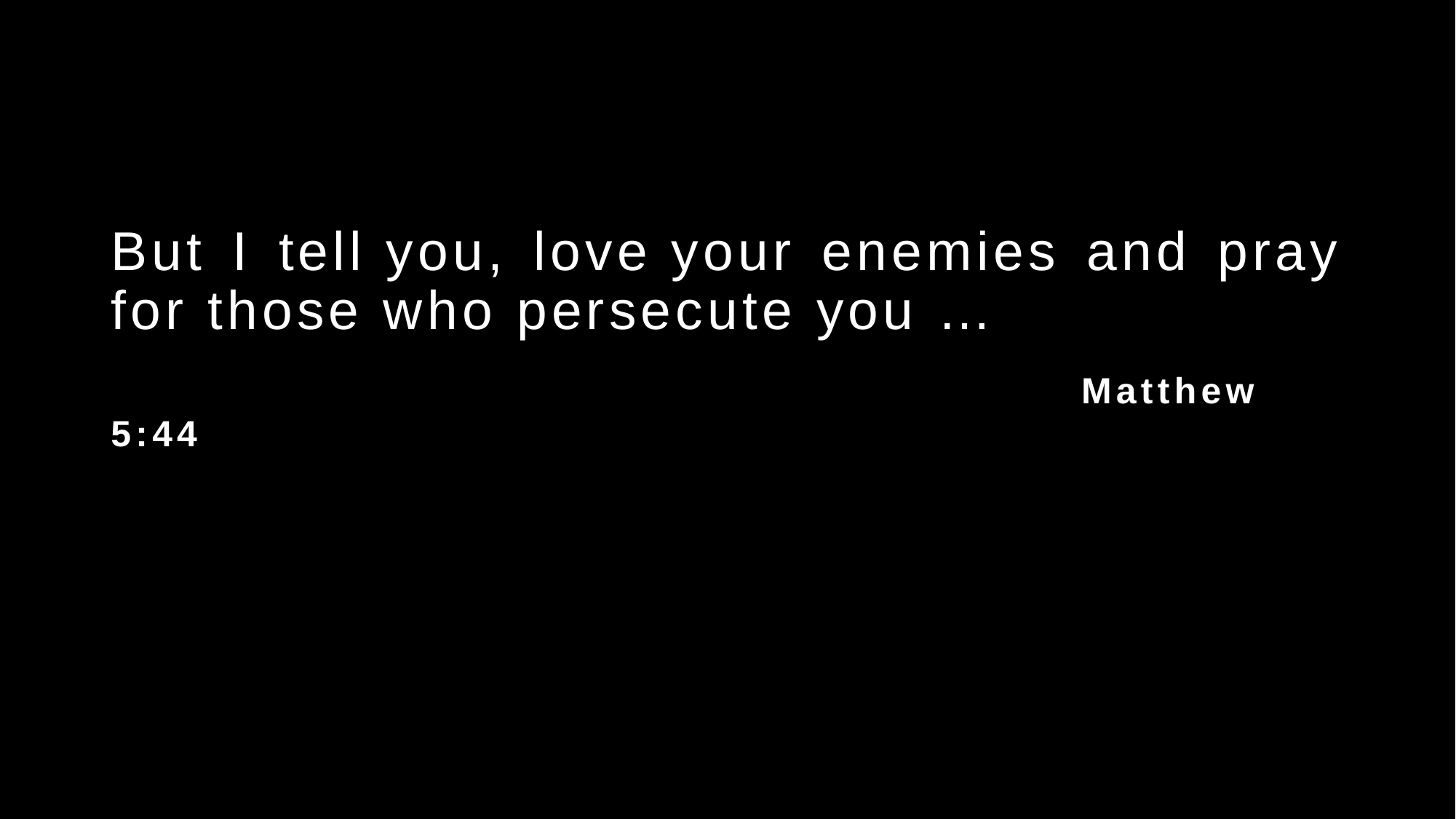

But I tell you, love your enemies and pray for those who persecute you …
							              Matthew 5:44